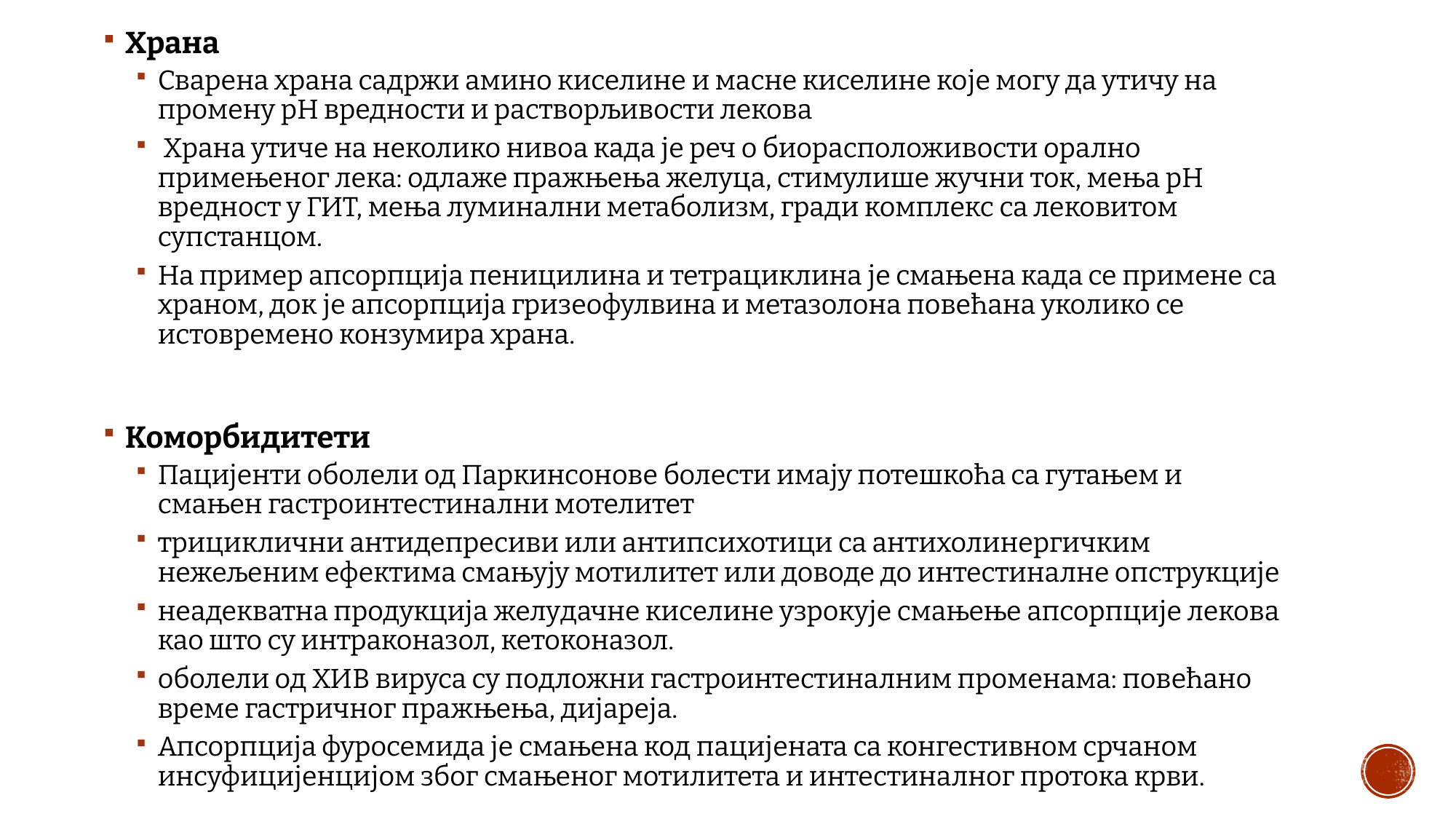

Храна
Сварена храна садржи амино киселине и масне киселине које могу да утичу на промену pH вредности и растворљивости лекова
 Храна утиче на неколико нивоа када је реч о биорасположивости орално примењеног лека: одлаже пражњења желуца, стимулише жучни ток, мења pH вредност у ГИТ, мења луминални метаболизм, гради комплекс са лековитом супстанцом.
На пример апсорпција пеницилина и тетрациклина је смањена када се примене са храном, док је апсорпција гризеофулвина и метазолона повећана уколико се истовремено конзумира храна.

Коморбидитети
Пацијенти оболели од Паркинсонове болести имају потешкоћа са гутањем и смањен гастроинтестинални мотелитет
трициклични антидепресиви или антипсихотици са антихолинергичким нежељеним ефектима смањују мотилитет или доводе до интестиналне опструкције
неадекватна продукција желудачне киселине узрокује смањење апсорпције лекова као што су интраконазол, кетоконазол.
оболели од ХИВ вируса су подложни гастроинтестиналним променама: повећано време гастричног пражњења, дијареја.
Апсорпција фуросемида је смањена код пацијената са конгестивном срчаном инсуфицијенцијом због смањеног мотилитета и интестиналног протока крви.